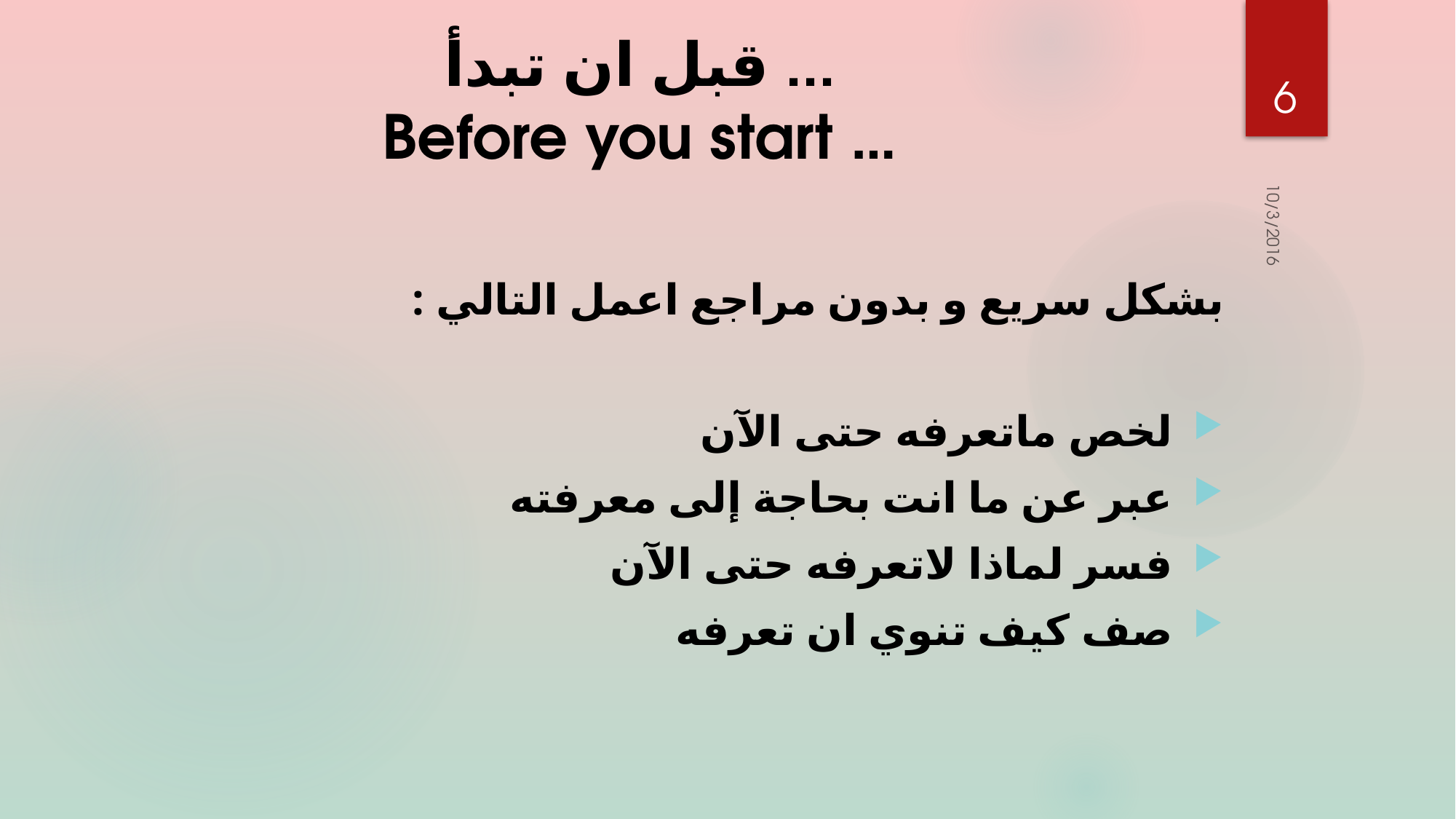

# قبل ان تبدأ ... Before you start …
6
10/3/2016
بشكل سريع و بدون مراجع اعمل التالي :

 لخص ماتعرفه حتى الآن
 عبر عن ما انت بحاجة إلى معرفته
 فسر لماذا لاتعرفه حتى الآن
 صف كيف تنوي ان تعرفه